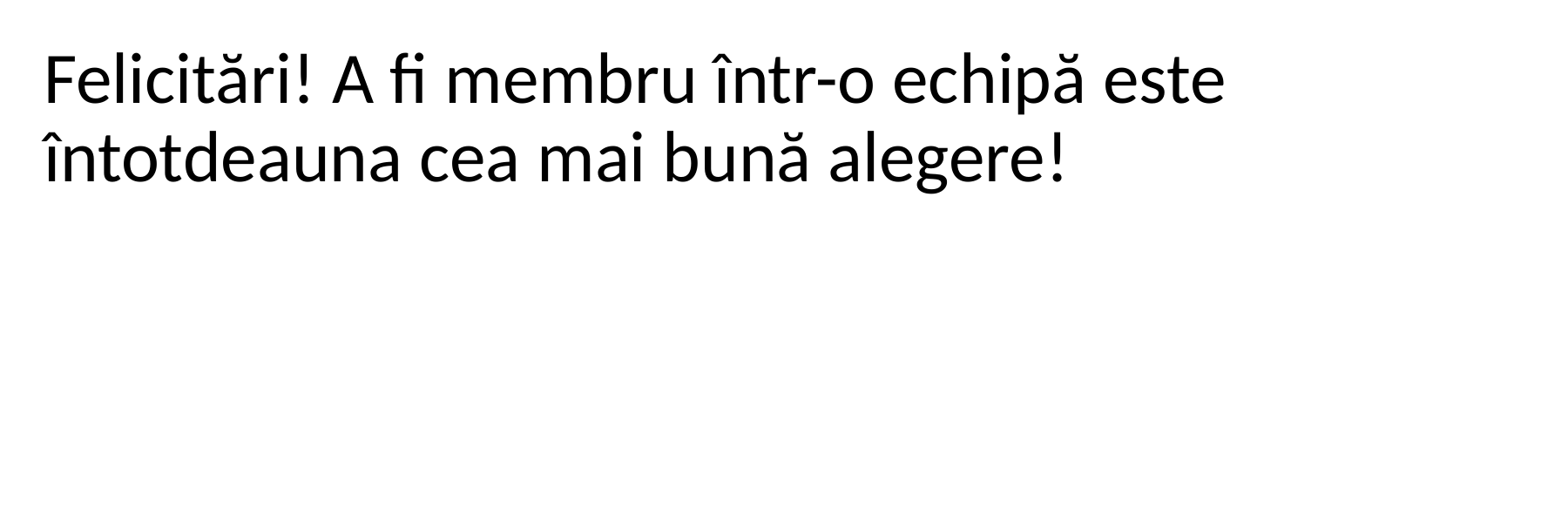

Felicitări! A fi membru într-o echipă este întotdeauna cea mai bună alegere!